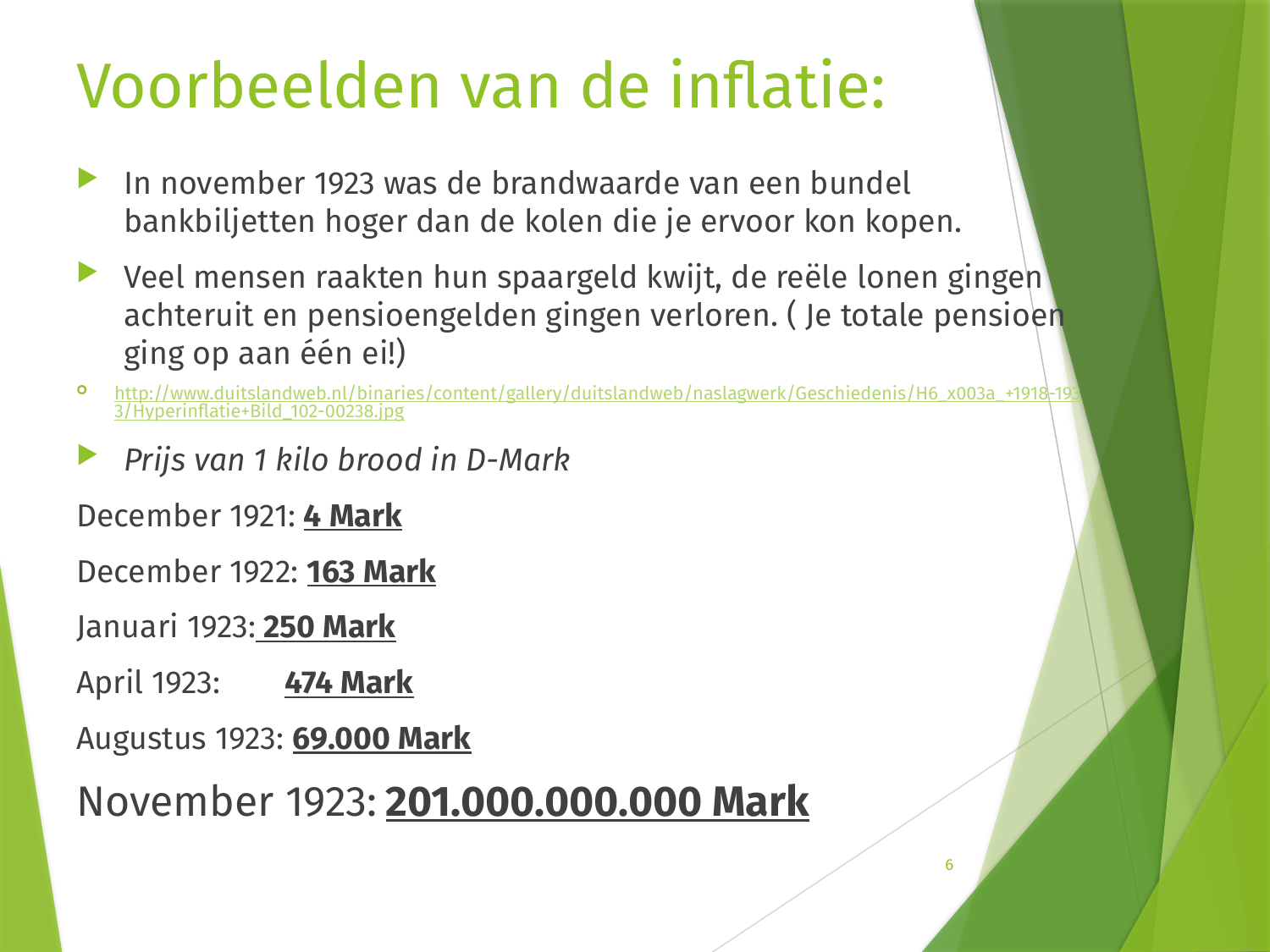

# Voorbeelden van de inflatie:
In november 1923 was de brandwaarde van een bundel bankbiljetten hoger dan de kolen die je ervoor kon kopen.
Veel mensen raakten hun spaargeld kwijt, de reële lonen gingen achteruit en pensioengelden gingen verloren. ( Je totale pensioen ging op aan één ei!)
http://www.duitslandweb.nl/binaries/content/gallery/duitslandweb/naslagwerk/Geschiedenis/H6_x003a_+1918-1933/Hyperinflatie+Bild_102-00238.jpg
Prijs van 1 kilo brood in D-Mark
December 1921: 4 Mark
December 1922: 163 Mark
Januari 1923: 250 Mark
April 1923: 	    474 Mark
Augustus 1923: 69.000 Mark
November 1923: 201.000.000.000 Mark

6